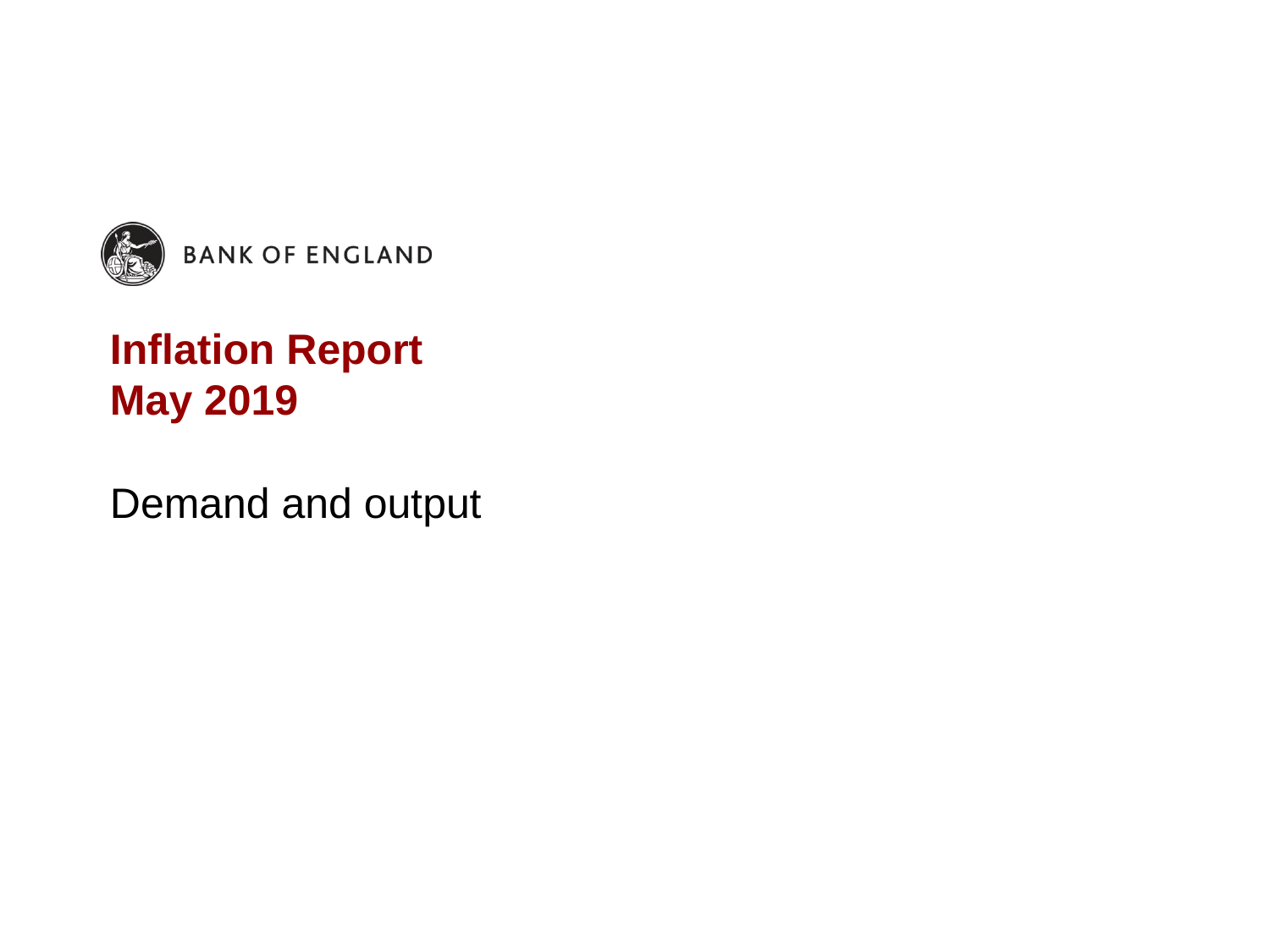

# Inflation Report May 2019
Demand and output